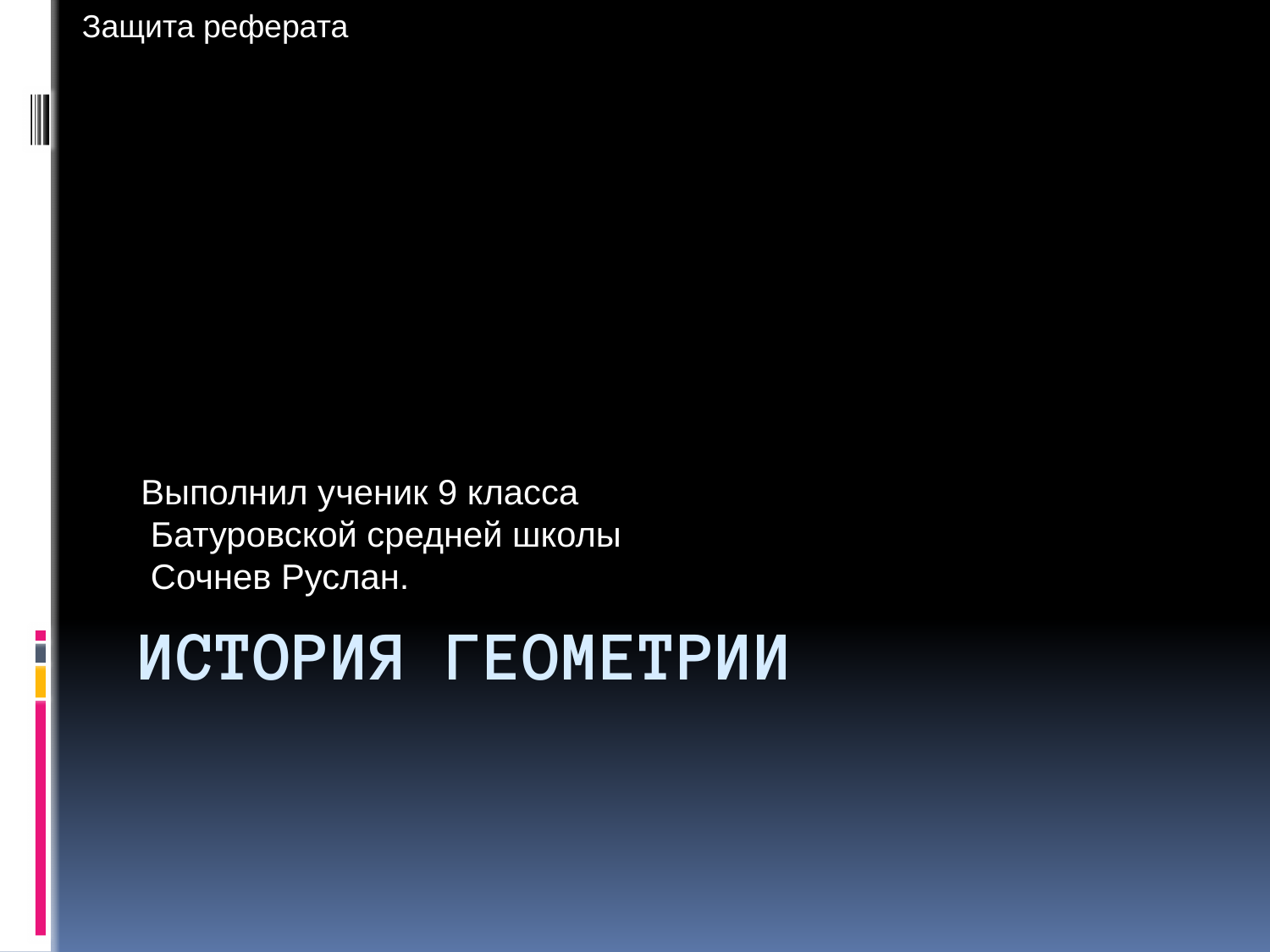

Защита реферата
Выполнил ученик 9 класса
 Батуровской средней школы
 Сочнев Руслан.
# История геометрии